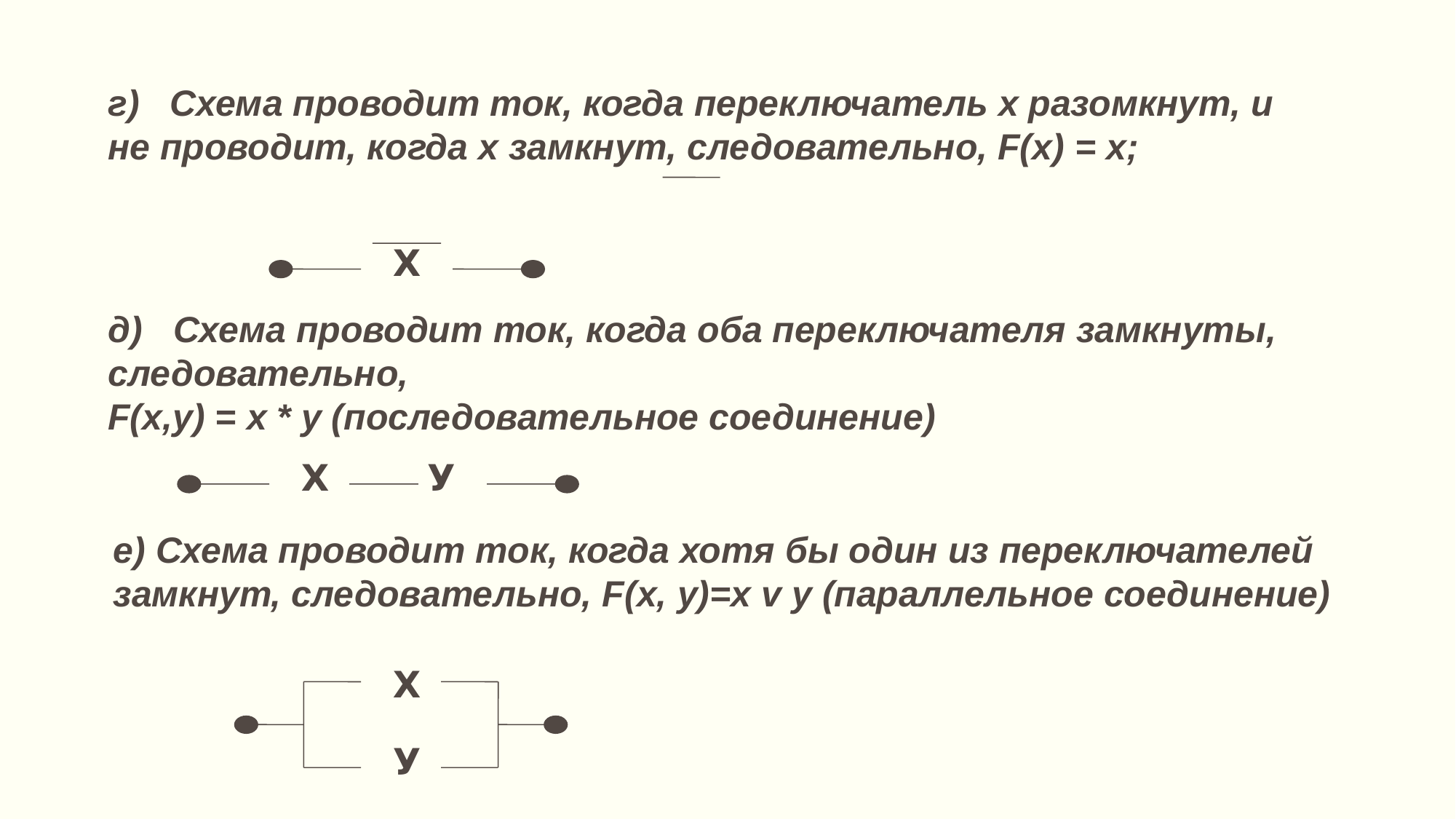

г)   Схема проводит ток, когда переключатель х разомкнут, и не проводит, когда х замкнут, следовательно, F(x) = x;

Х

д)   Схема проводит ток, когда оба переключателя замкнуты, следовательно,
F(x,y) = x * y (последовательное соединение)
Х
У

е) Схема проводит ток, когда хотя бы один из переключателей замкнут, следовательно, F(x, y)=x v y (параллельное соединение)
Х

У